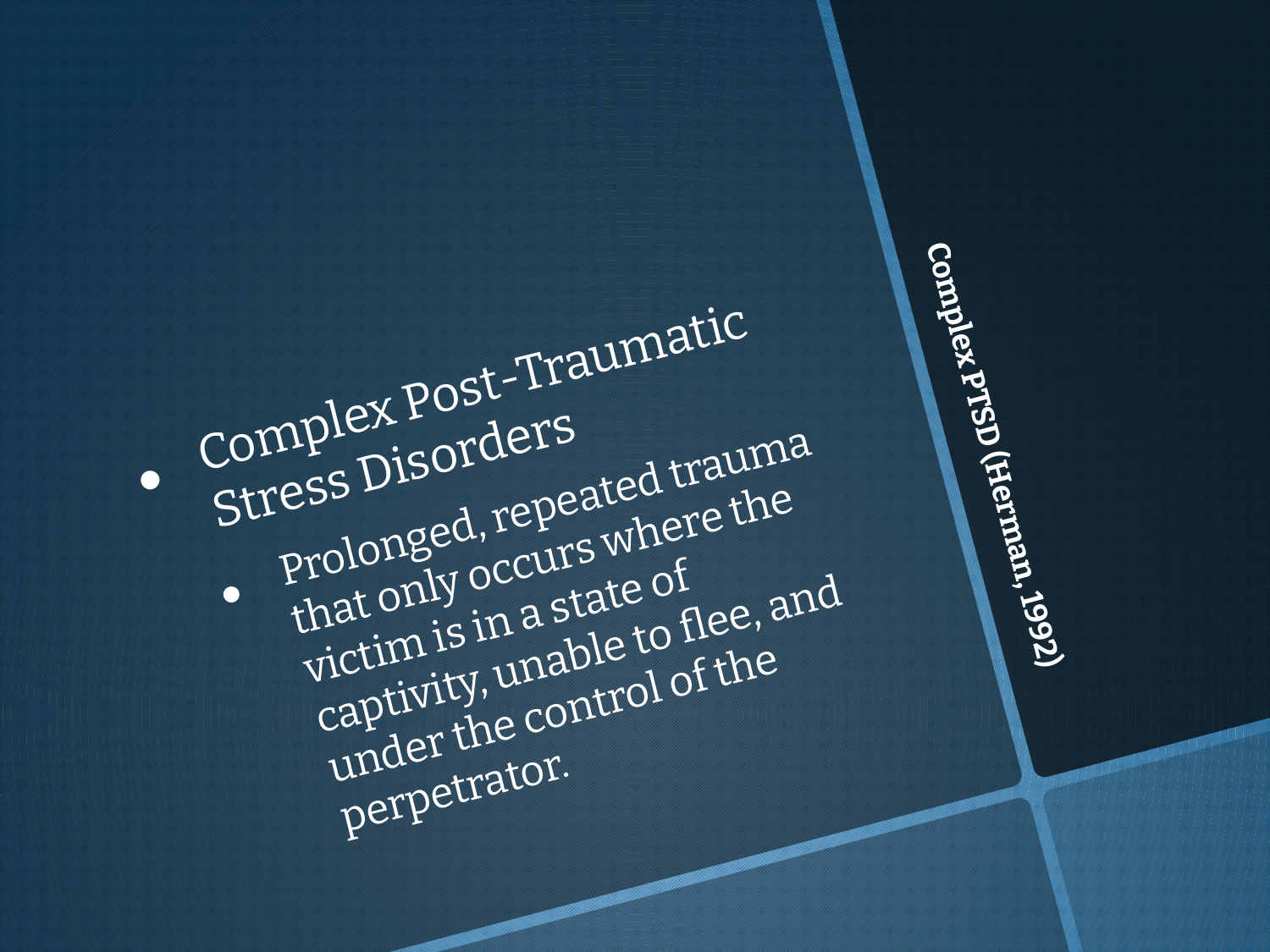

# Complex PTSD (Herman, 1992)
Complex Post-Traumatic Stress Disorders
Prolonged, repeated trauma that only occurs where the victim is in a state of captivity, unable to flee, and under the control of the perpetrator.